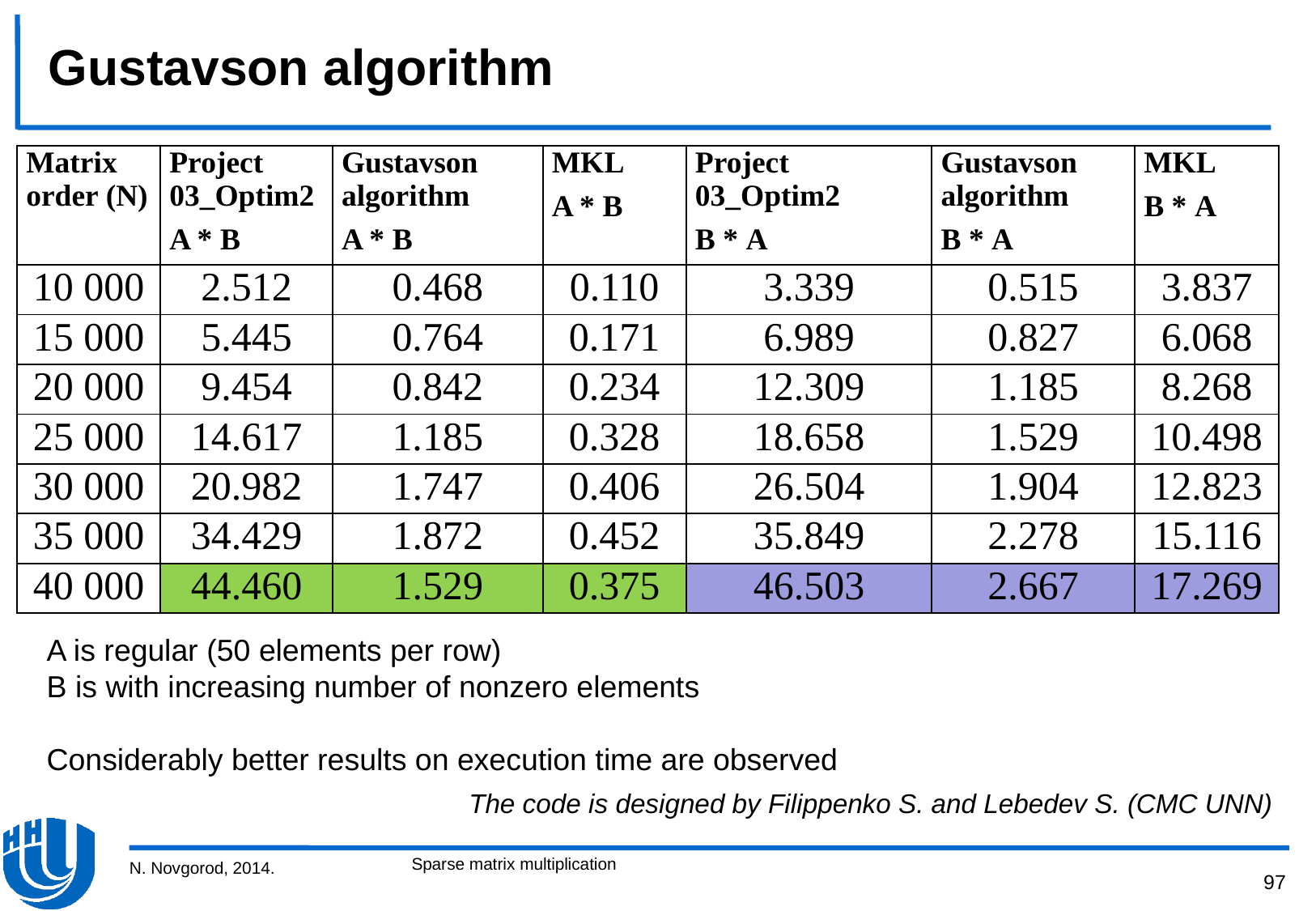

# Gustavson algorithm
| Matrix order (N) | Project 03\_Optim2 A \* B | Gustavson algorithm A \* B | MKL A \* B | Project 03\_Optim2 B \* A | Gustavson algorithm B \* A | MKL B \* A |
| --- | --- | --- | --- | --- | --- | --- |
| 10 000 | 2.512 | 0.468 | 0.110 | 3.339 | 0.515 | 3.837 |
| 15 000 | 5.445 | 0.764 | 0.171 | 6.989 | 0.827 | 6.068 |
| 20 000 | 9.454 | 0.842 | 0.234 | 12.309 | 1.185 | 8.268 |
| 25 000 | 14.617 | 1.185 | 0.328 | 18.658 | 1.529 | 10.498 |
| 30 000 | 20.982 | 1.747 | 0.406 | 26.504 | 1.904 | 12.823 |
| 35 000 | 34.429 | 1.872 | 0.452 | 35.849 | 2.278 | 15.116 |
| 40 000 | 44.460 | 1.529 | 0.375 | 46.503 | 2.667 | 17.269 |
A is regular (50 elements per row)
B is with increasing number of nonzero elements

Considerably better results on execution time are observed
The code is designed by Filippenko S. and Lebedev S. (CMC UNN)
Sparse matrix multiplication
N. Novgorod, 2014.
97